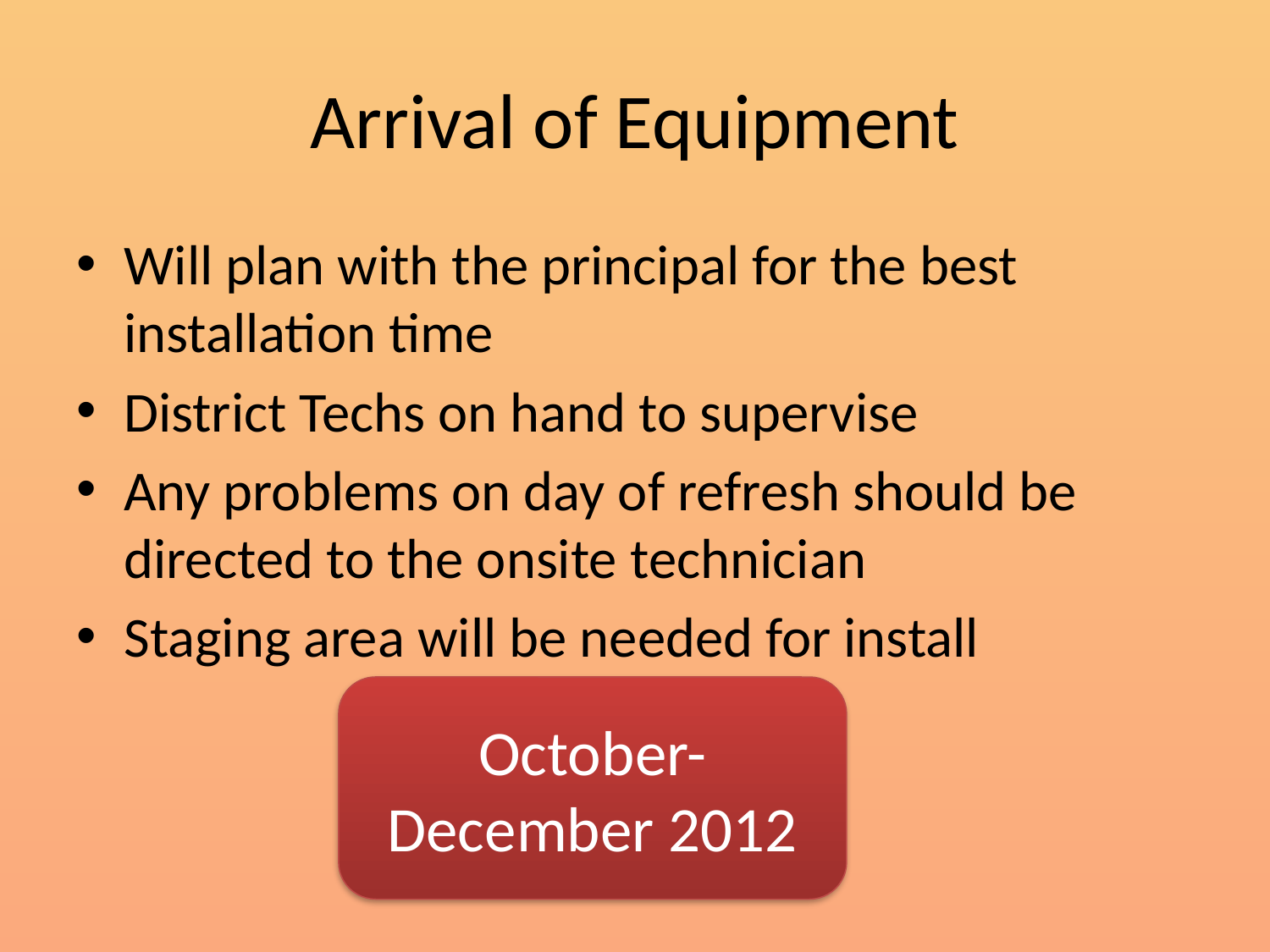

# Arrival of Equipment
Will plan with the principal for the best installation time
District Techs on hand to supervise
Any problems on day of refresh should be directed to the onsite technician
Staging area will be needed for install
October-December 2012